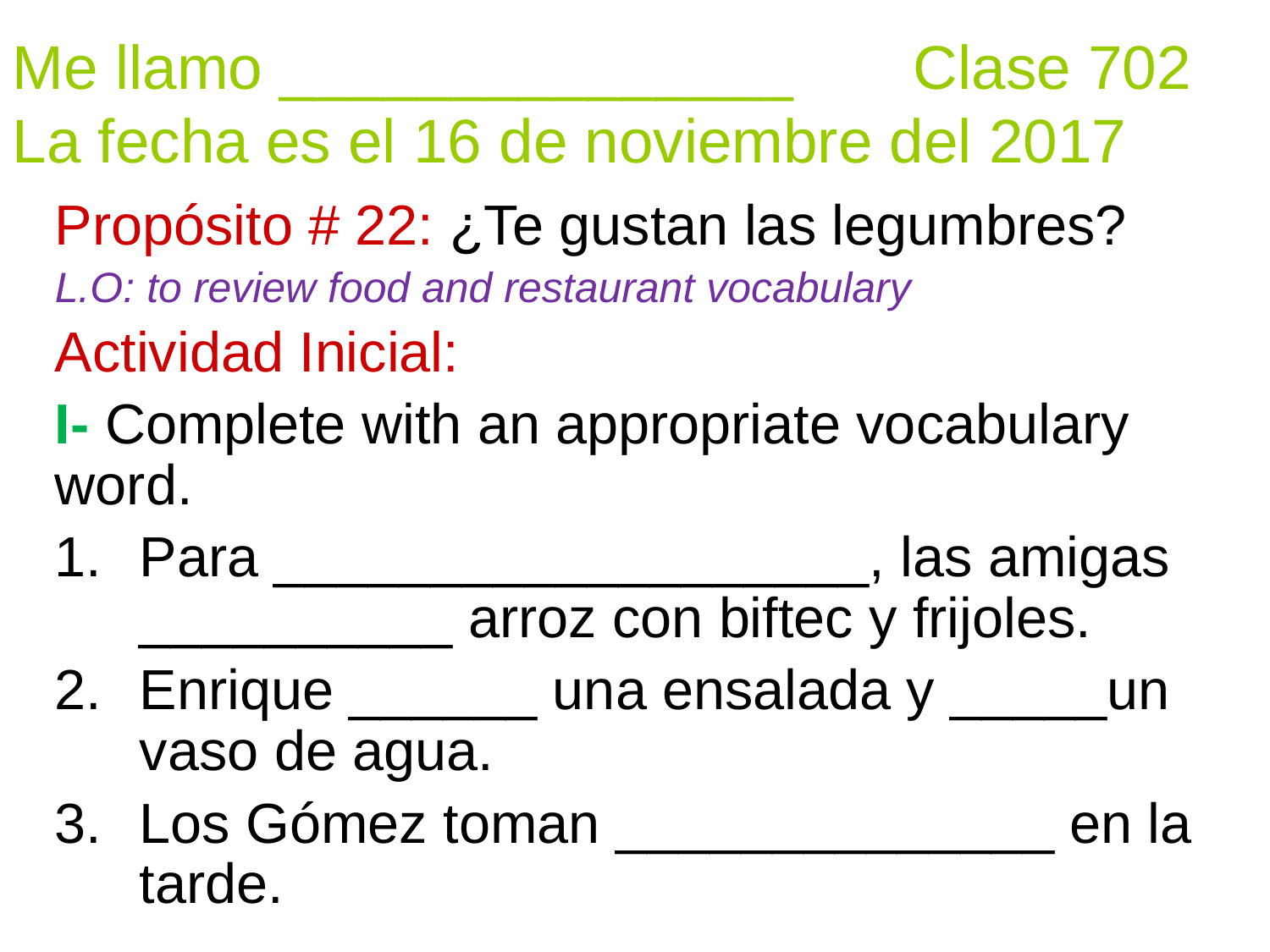

Me llamo _______________       Clase 702
La fecha es el 16 de noviembre del 2017
Propósito # 22: ¿Te gustan las legumbres?
L.O: to review food and restaurant vocabulary
Actividad Inicial:
I- Complete with an appropriate vocabulary word.
Para ___________________, las amigas __________ arroz con biftec y frijoles.
Enrique ______ una ensalada y _____un vaso de agua.
Los Gómez toman ______________ en la tarde.